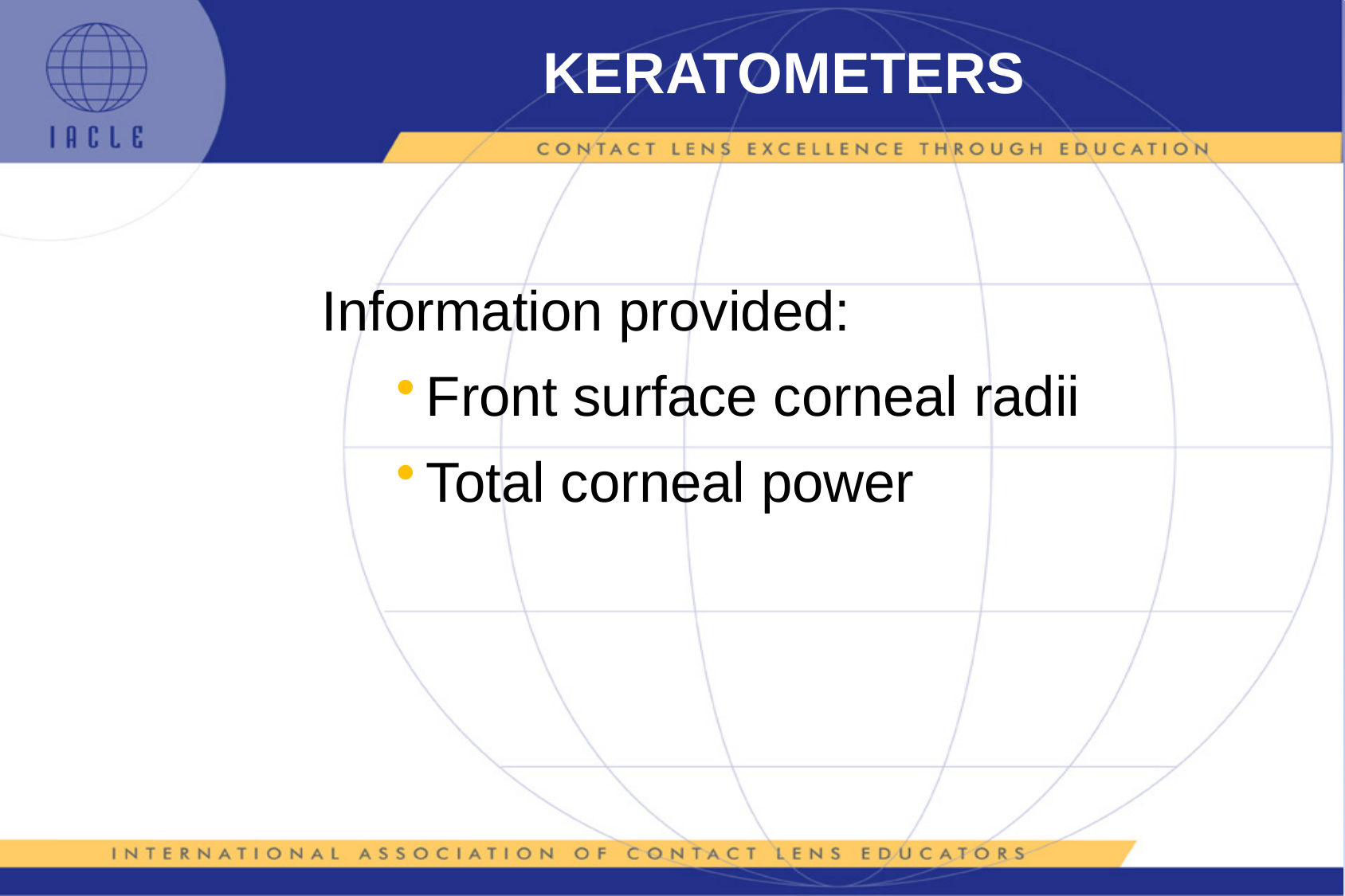

# KERATOMETERS
Information provided:
Front surface corneal radii
Total corneal power